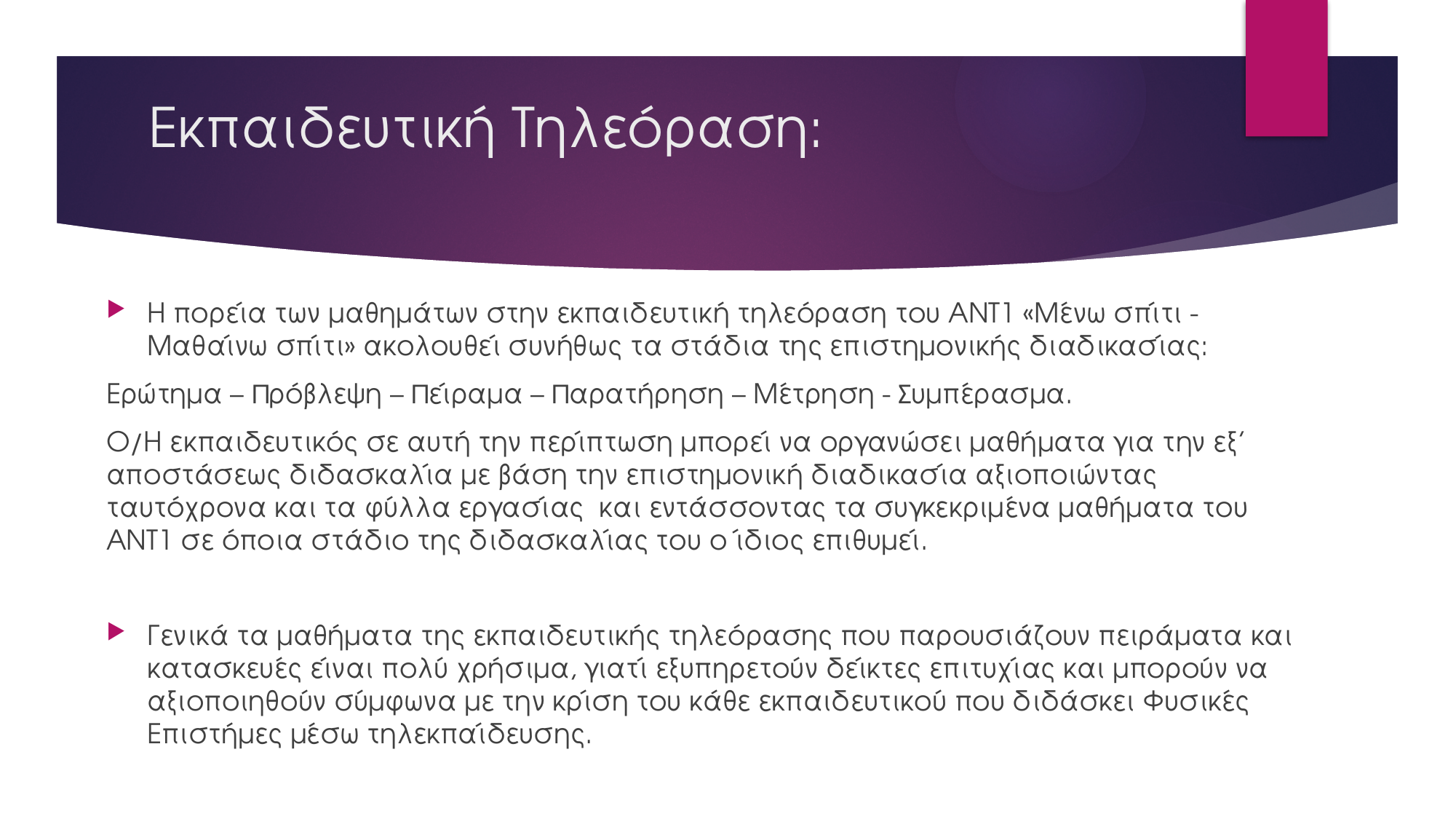

# Εκπαιδευτική Τηλεόραση:
Η πορεία των μαθημάτων στην εκπαιδευτική τηλεόραση του ΑΝΤ1 «Μένω σπίτι - Μαθαίνω σπίτι» ακολουθεί συνήθως τα στάδια της επιστημονικής διαδικασίας:
Ερώτημα – Πρόβλεψη – Πείραμα – Παρατήρηση – Μέτρηση - Συμπέρασμα.
Ο/Η εκπαιδευτικός σε αυτή την περίπτωση μπορεί να οργανώσει μαθήματα για την εξ’ αποστάσεως διδασκαλία με βάση την επιστημονική διαδικασία αξιοποιώντας ταυτόχρονα και τα φύλλα εργασίας  και εντάσσοντας τα συγκεκριμένα μαθήματα του ΑΝΤ1 σε όποια στάδιο της διδασκαλίας του ο ίδιος επιθυμεί.

Γενικά τα μαθήματα της εκπαιδευτικής τηλεόρασης που παρουσιάζουν πειράματα και κατασκευές είναι πολύ χρήσιμα, γιατί εξυπηρετούν δείκτες επιτυχίας και μπορούν να αξιοποιηθούν σύμφωνα με την κρίση του κάθε εκπαιδευτικού που διδάσκει Φυσικές Επιστήμες μέσω τηλεκπαίδευσης.